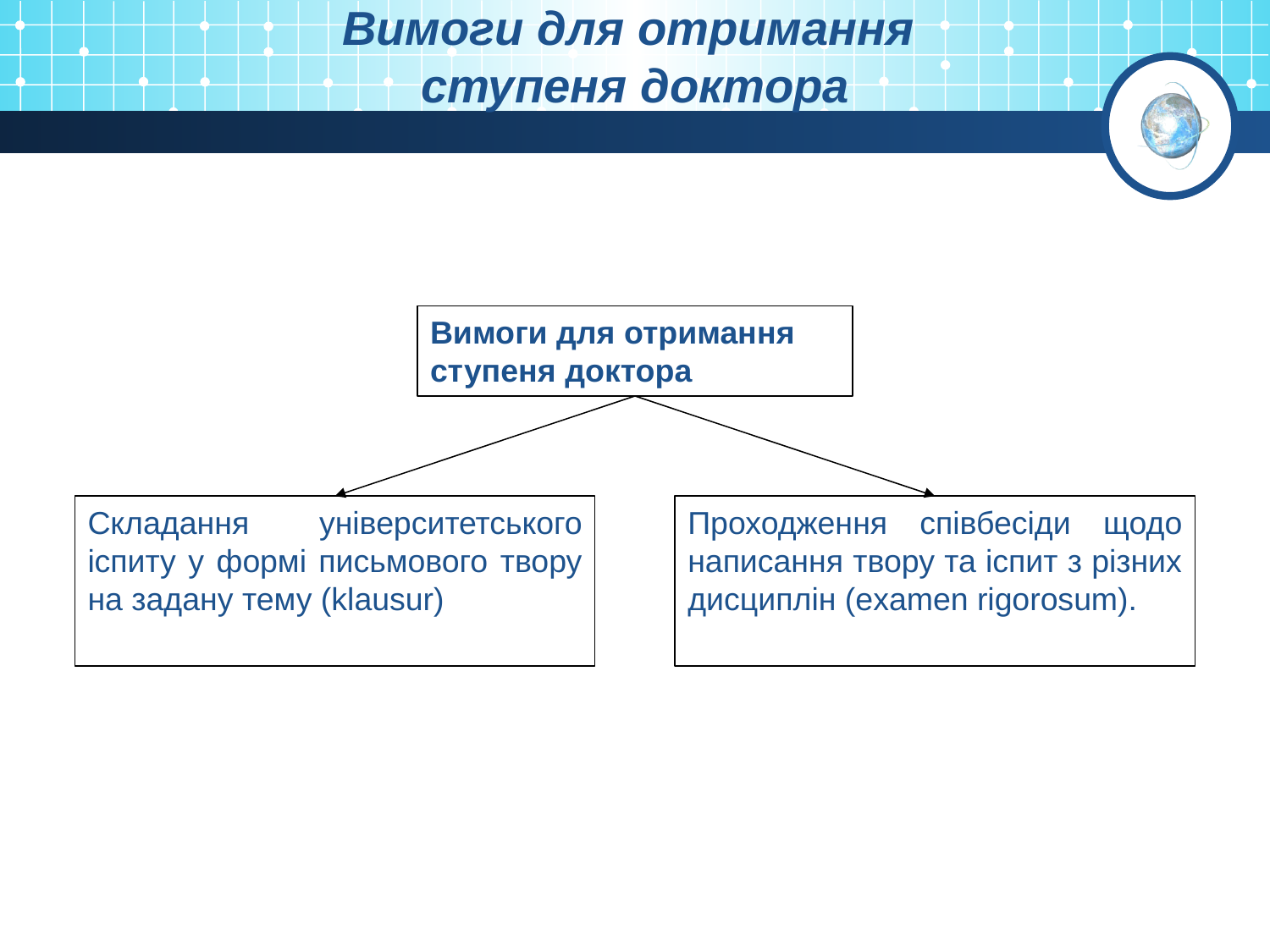

# Вимоги для отримання ступеня доктора
Вимоги для отримання ступеня доктора
Складання університетського іспиту у формі письмового твору на задану тему (klausur)
Проходження співбесіди щодо написання твору та іспит з різних дисциплін (examen rigorosum).